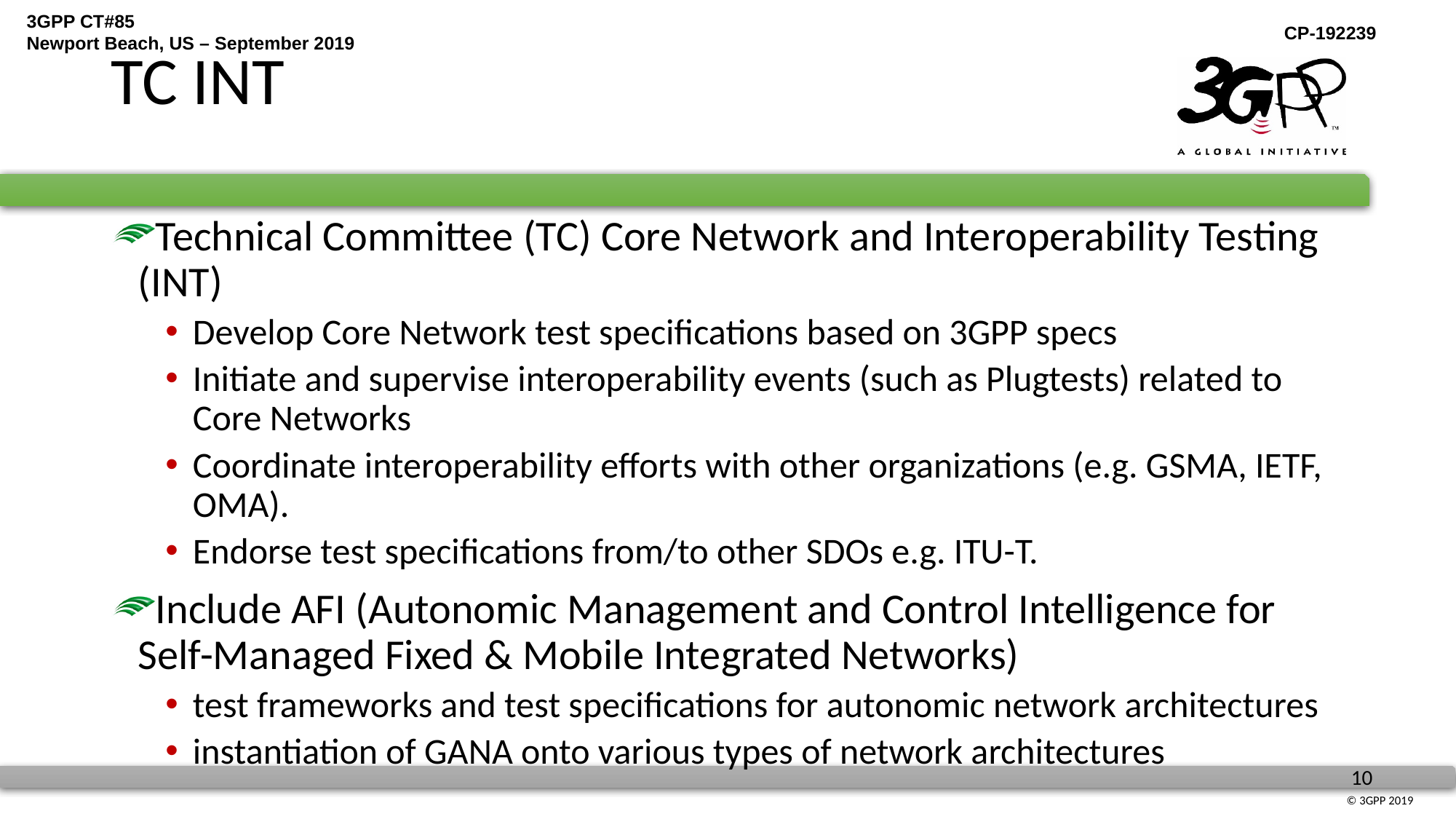

# TC INT
Technical Committee (TC) Core Network and Interoperability Testing (INT)
Develop Core Network test specifications based on 3GPP specs
Initiate and supervise interoperability events (such as Plugtests) related to Core Networks
Coordinate interoperability efforts with other organizations (e.g. GSMA, IETF, OMA).
Endorse test specifications from/to other SDOs e.g. ITU-T.
Include AFI (Autonomic Management and Control Intelligence for Self-Managed Fixed & Mobile Integrated Networks)
test frameworks and test specifications for autonomic network architectures
instantiation of GANA onto various types of network architectures